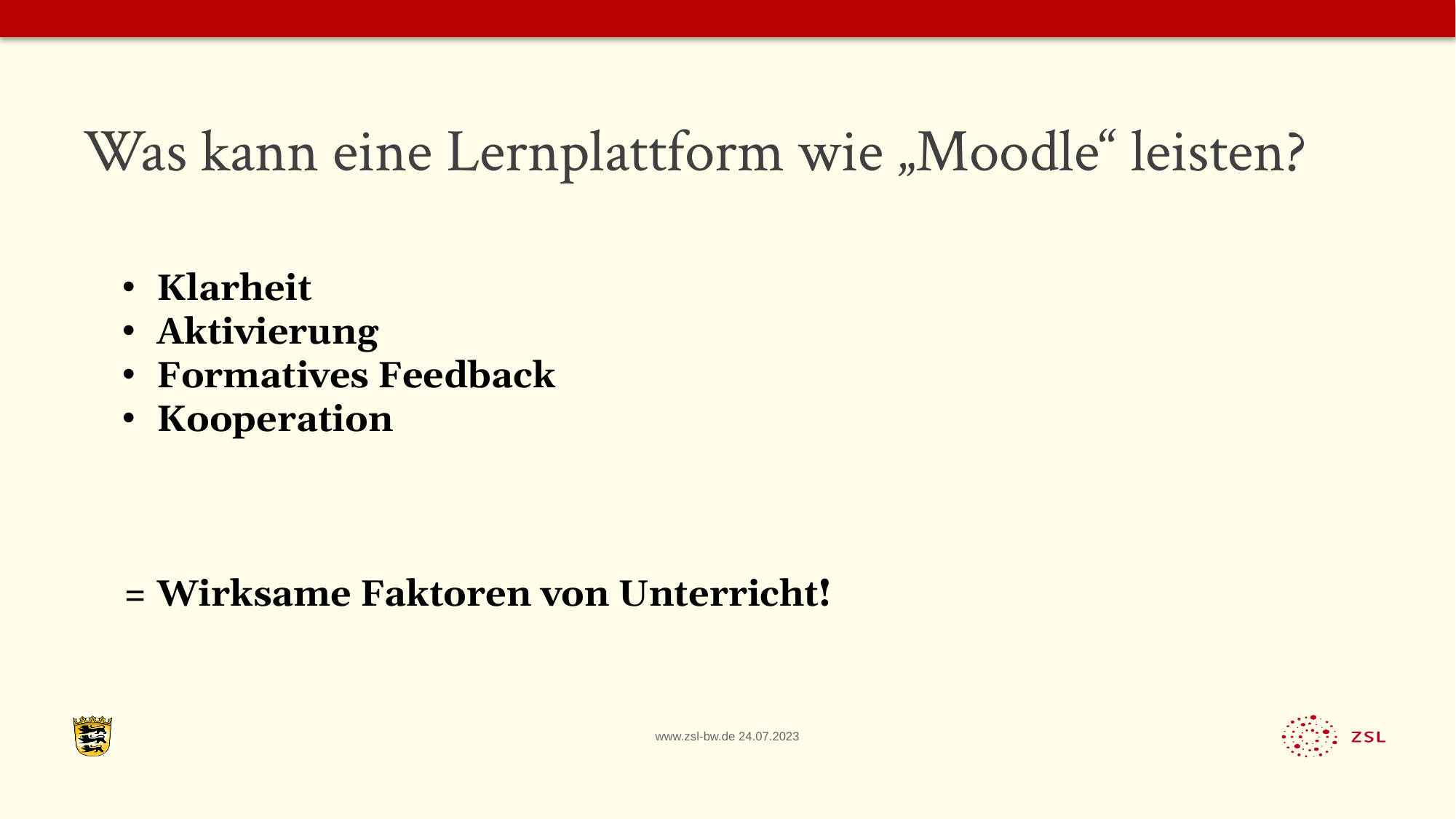

# Was kann eine Lernplattform wie „Moodle“ leisten?
Klarheit
Aktivierung
Formatives Feedback
Kooperation

= Wirksame Faktoren von Unterricht!